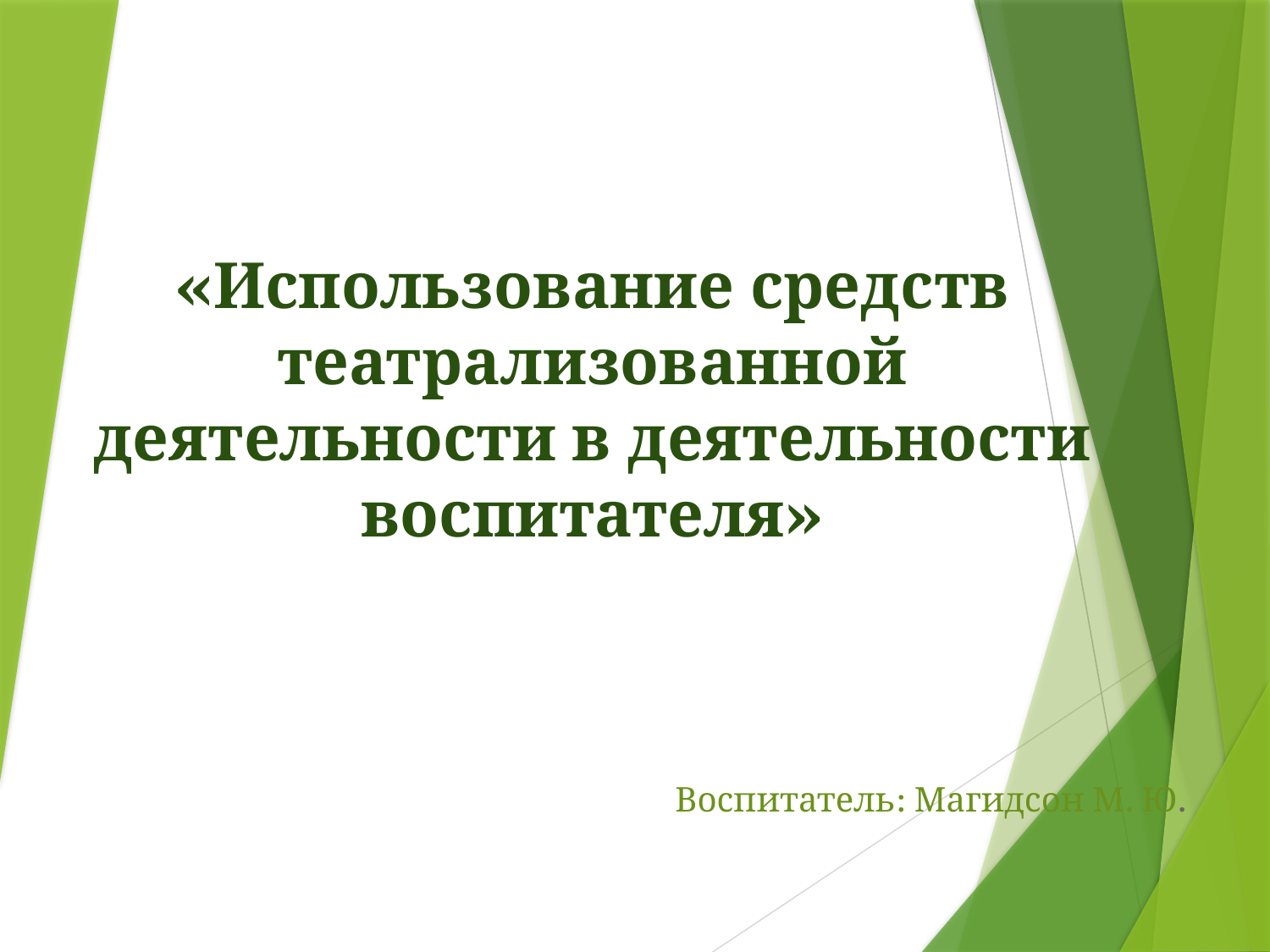

# «Использование средств театрализованной деятельности в деятельности воспитателя»

Воспитатель: Магидсон М. Ю.